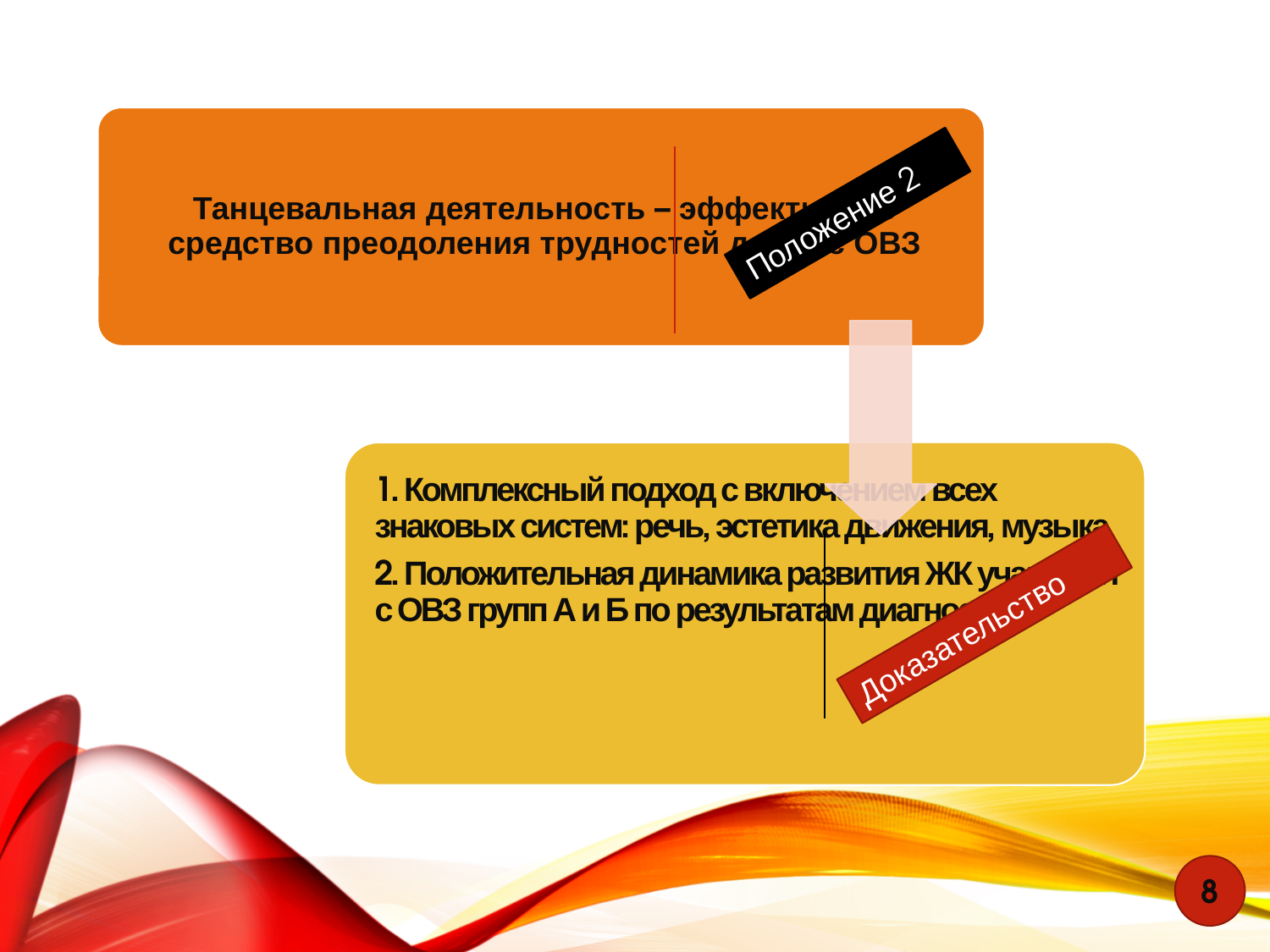

Танцевальная деятельность – эффективное средство преодоления трудностей детей с ОВЗ
1. Комплексный подход с включением всех знаковых систем: речь, эстетика движения, музыка
2. Положительная динамика развития ЖК учащихся с ОВЗ групп А и Б по результатам диагностики

Положение 2
Доказательство
8